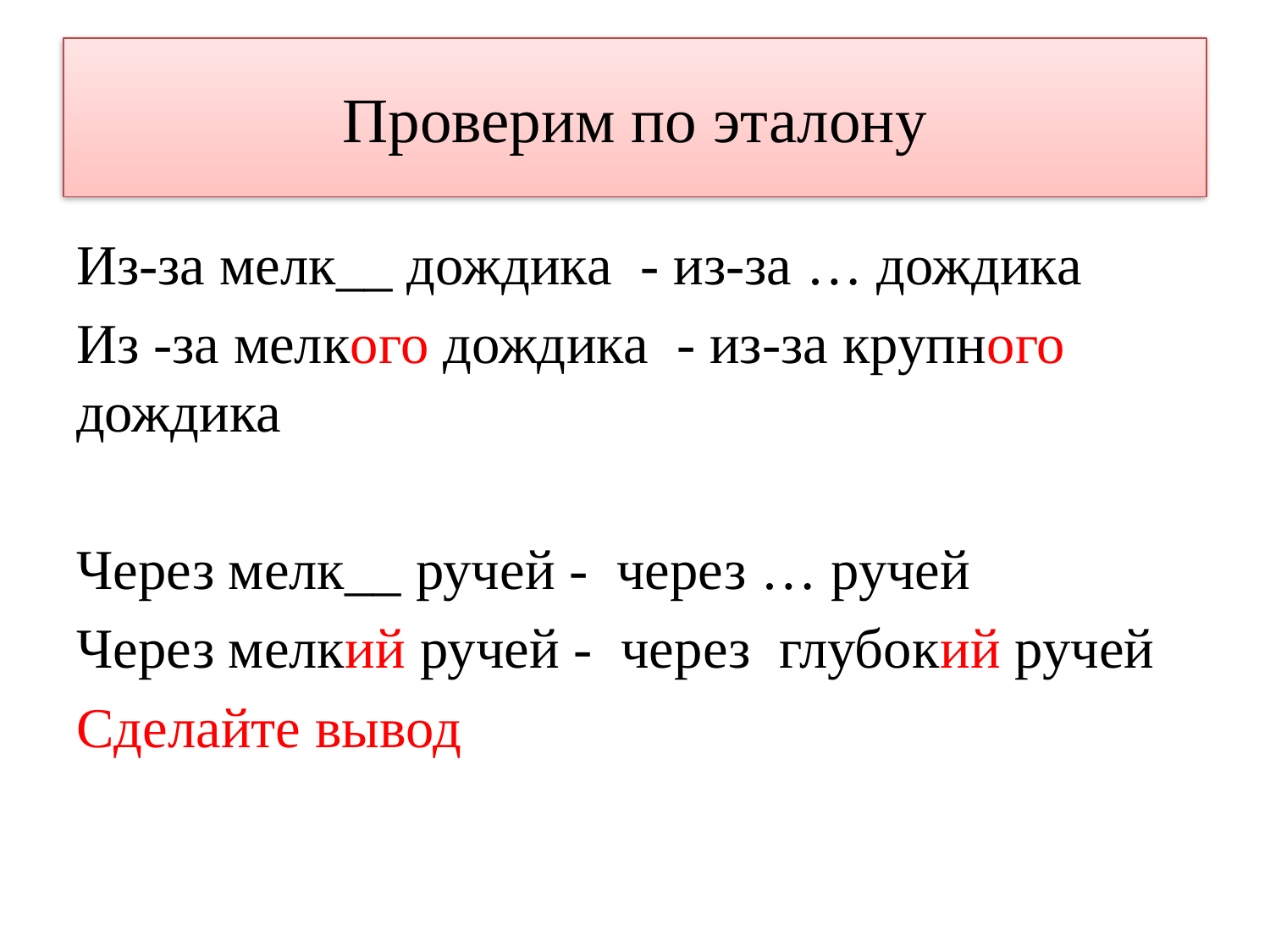

# Проверим по эталону
Из-за мелк__ дождика  - из-за … дождика
Из -за мелкого дождика  - из-за крупного дождика

Через мелк__ ручей -  через … ручей
Через мелкий ручей -  через  глубокий ручей
Сделайте вывод